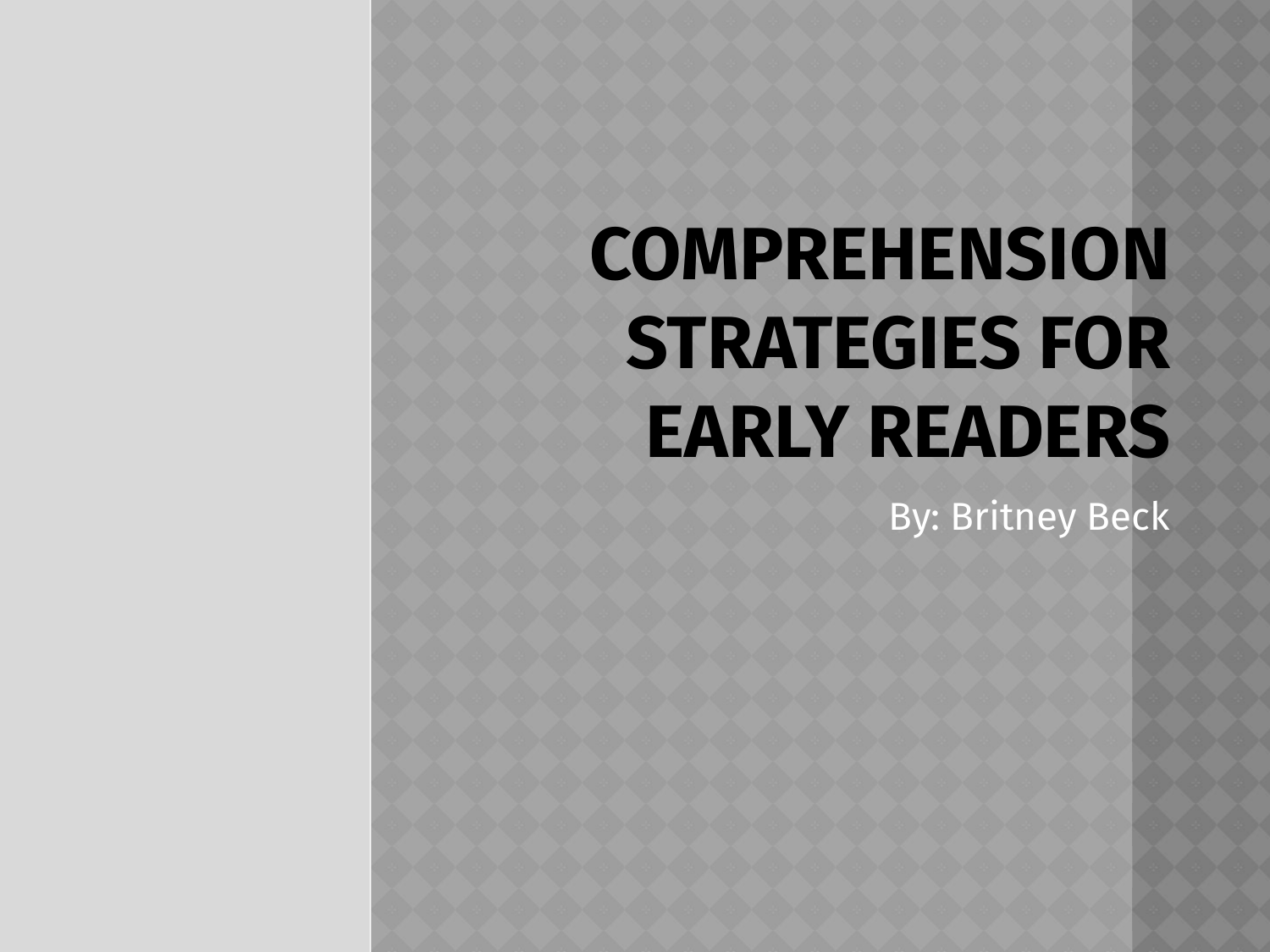

# Comprehension Strategies for Early Readers
By: Britney Beck